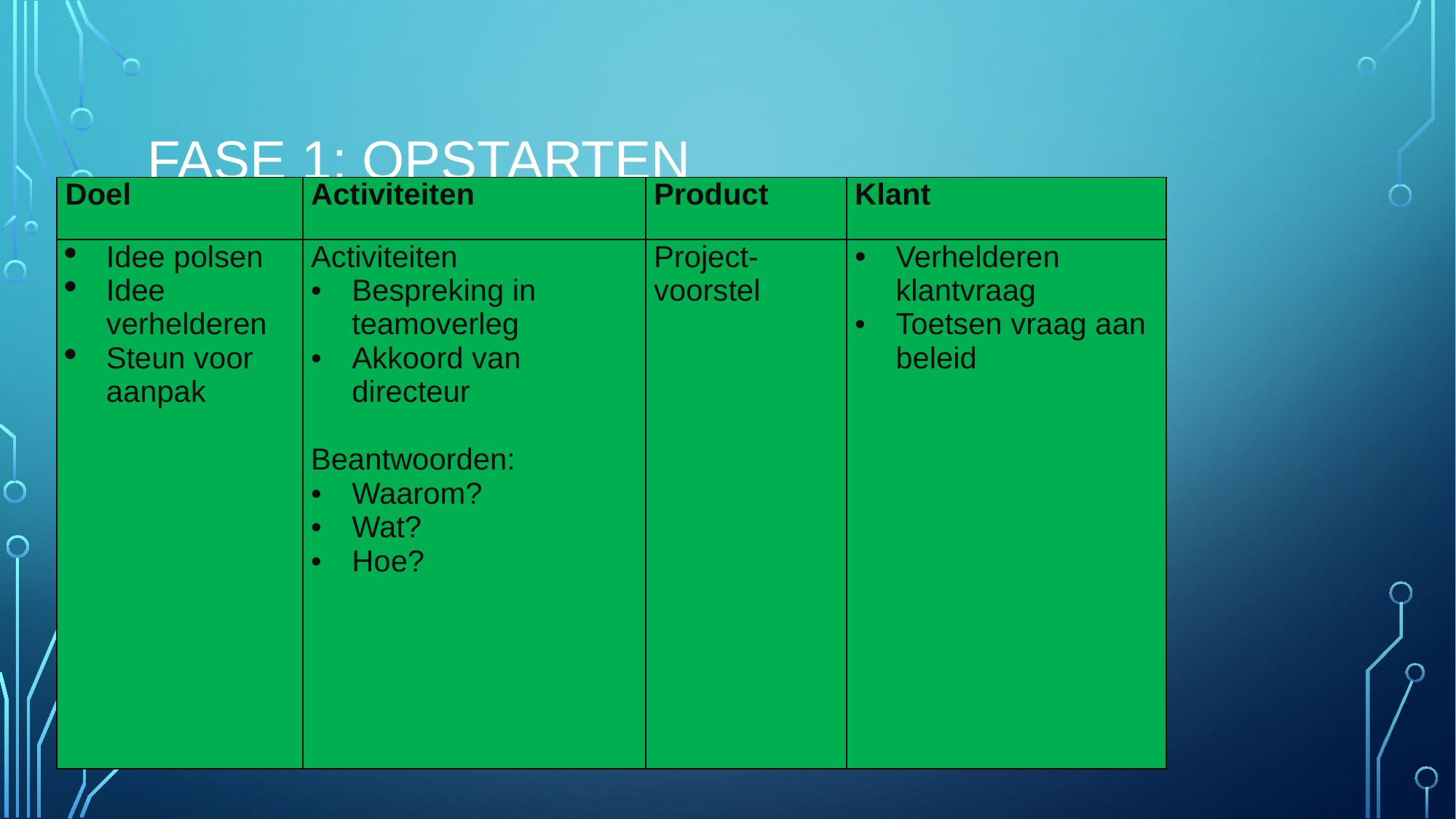

# Fase 1: opstarten
| Doel | Activiteiten | Product | Klant |
| --- | --- | --- | --- |
| Idee polsen Idee verhelderen Steun voor aanpak | Activiteiten Bespreking in teamoverleg Akkoord van directeur   Beantwoorden: Waarom? Wat? Hoe? | Project-voorstel | Verhelderen klantvraag Toetsen vraag aan beleid |